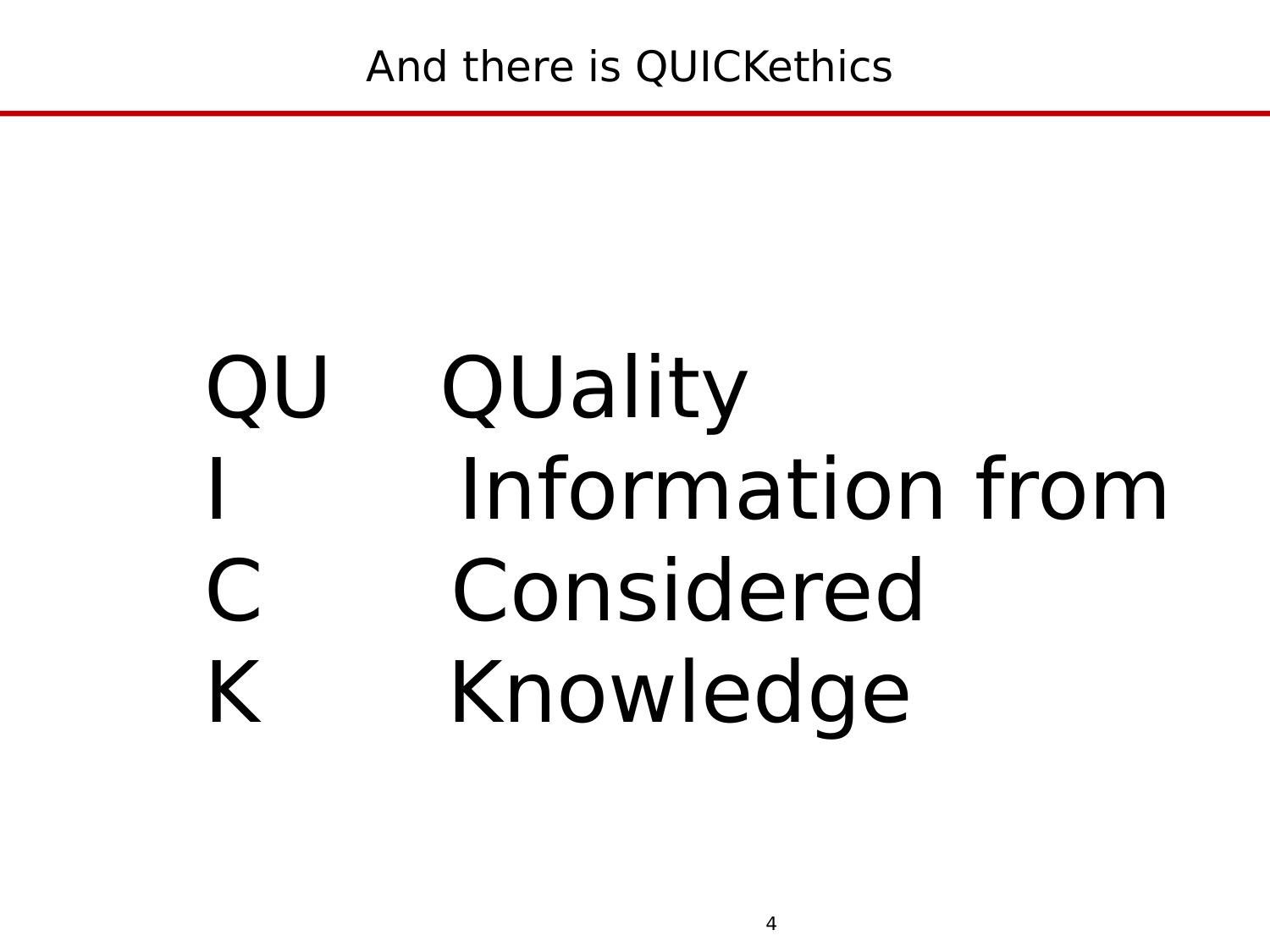

# And there is QUICKethics
QU    QUality
I       	Information from
C       Considered
K       Knowledge
4